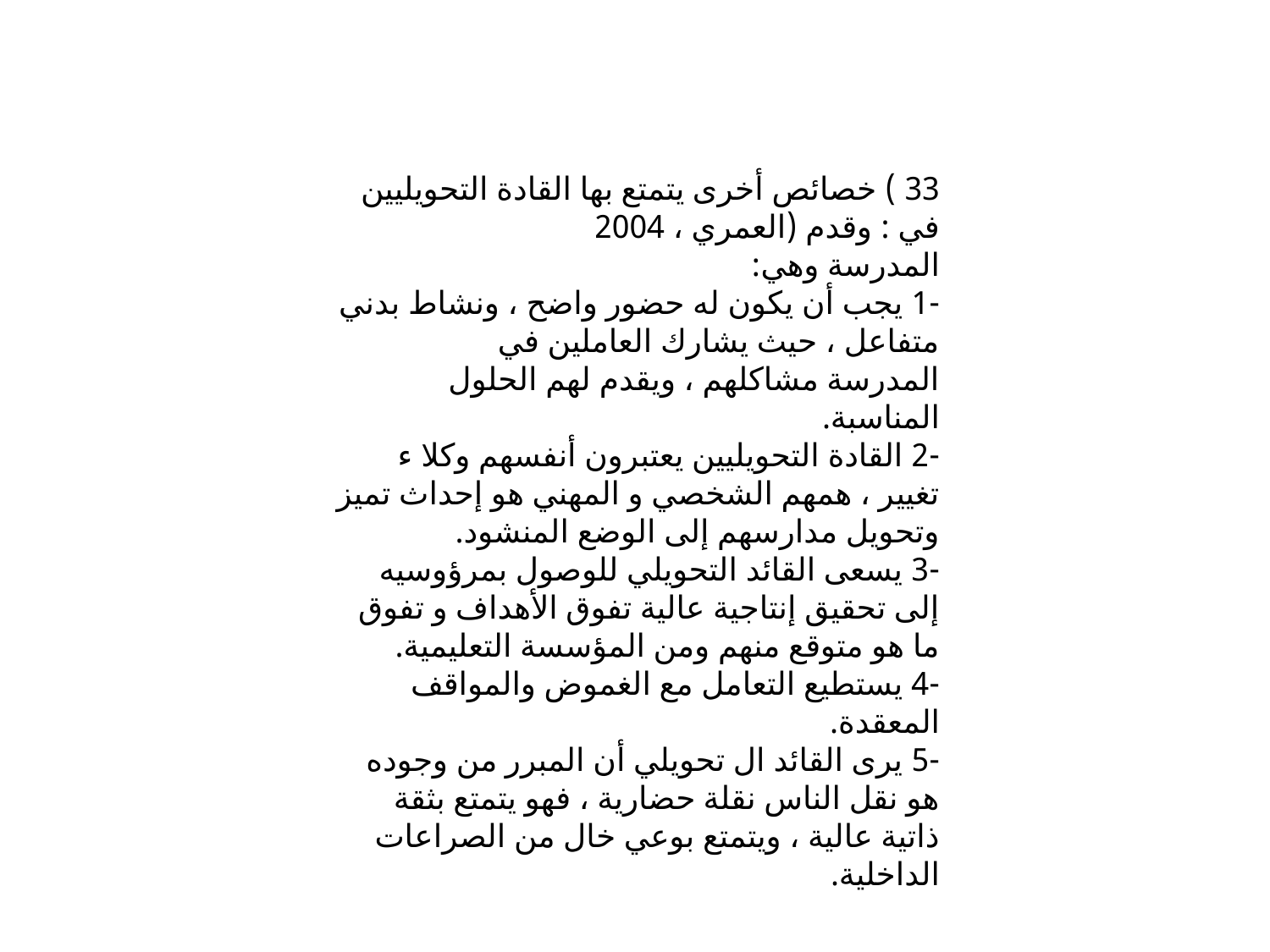

33 ) خصائص أخرى يتمتع بها القادة التحويليين في : وقدم (العمري ، 2004
المدرسة وهي:
-1 يجب أن يكون له حضور واضح ، ونشاط بدني متفاعل ، حيث يشارك العاملين في
المدرسة مشاكلهم ، ويقدم لهم الحلول المناسبة.
-2 القادة التحويليين يعتبرون أنفسهم وكلا ء تغيير ، همهم الشخصي و المهني هو إحداث تميز
وتحويل مدارسهم إلى الوضع المنشود.
-3 يسعى القائد التحويلي للوصول بمرؤوسيه إلى تحقيق إنتاجية عالية تفوق الأهداف و تفوق
ما هو متوقع منهم ومن المؤسسة التعليمية.
-4 يستطيع التعامل مع الغموض والمواقف المعقدة.
-5 يرى القائد ال تحويلي أن المبرر من وجوده هو نقل الناس نقلة حضارية ، فهو يتمتع بثقة
ذاتية عالية ، ويتمتع بوعي خال من الصراعات الداخلية.